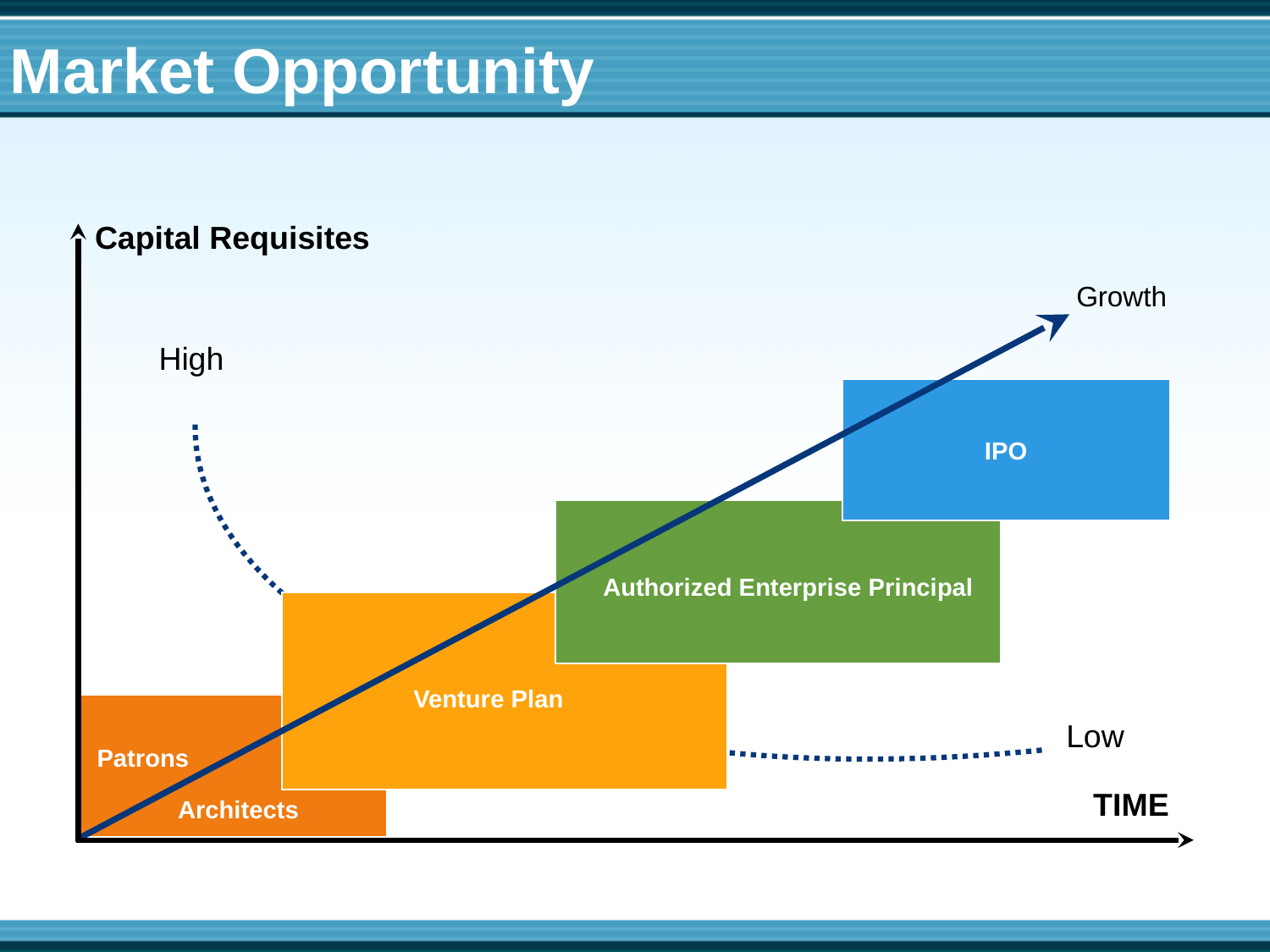

Market Opportunity
Capital Requisites
Growth
High

IPO

Authorized Enterprise Principal

Venture Plan

Low
Patrons
TIME
Architects